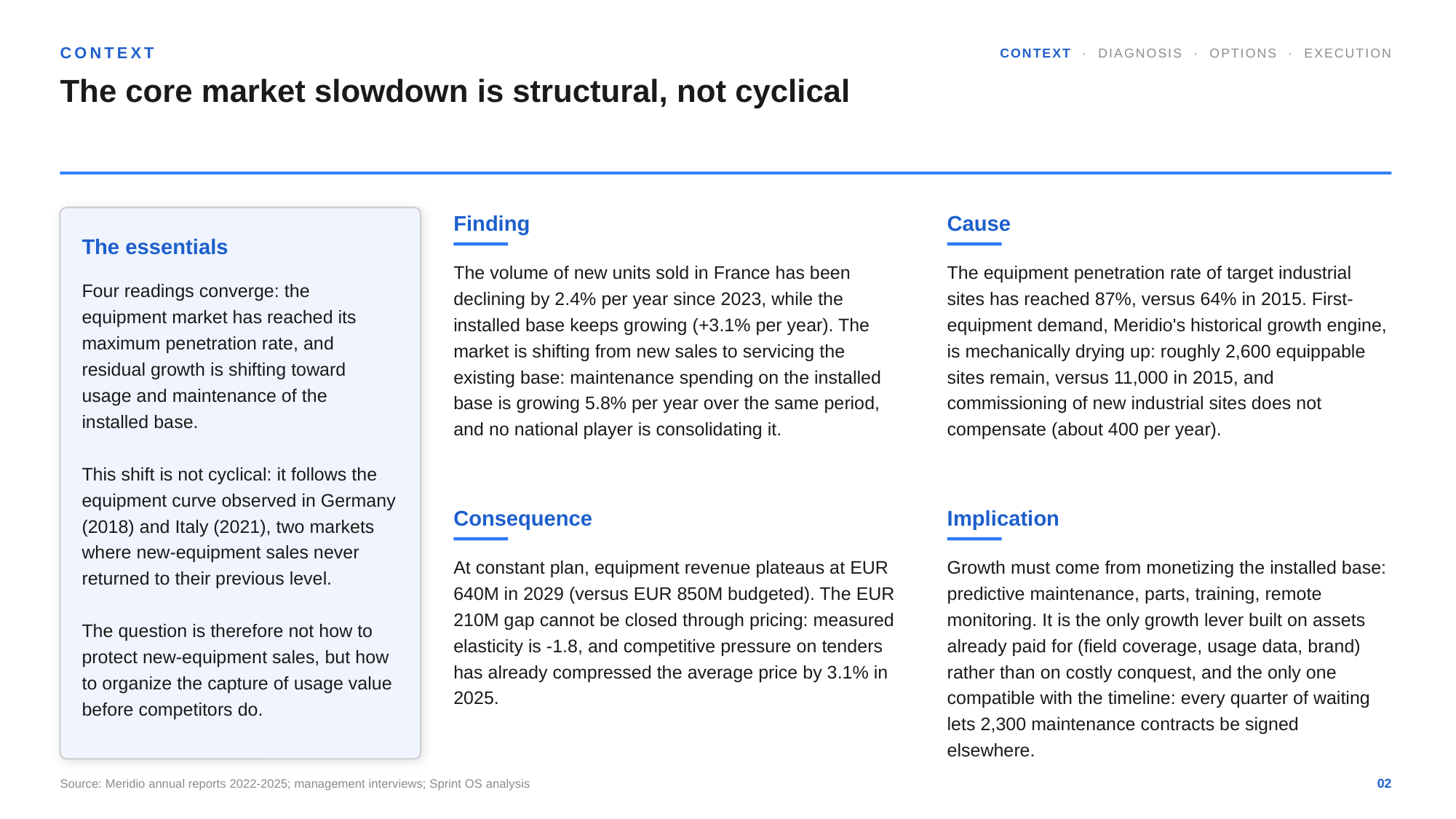

CONTEXT
CONTEXT  ·  DIAGNOSIS  ·  OPTIONS  ·  EXECUTION
The core market slowdown is structural, not cyclical

Finding
Cause
The essentials

The volume of new units sold in France has been declining by 2.4% per year since 2023, while the installed base keeps growing (+3.1% per year). The market is shifting from new sales to servicing the existing base: maintenance spending on the installed base is growing 5.8% per year over the same period, and no national player is consolidating it.
The equipment penetration rate of target industrial sites has reached 87%, versus 64% in 2015. First-equipment demand, Meridio's historical growth engine, is mechanically drying up: roughly 2,600 equippable sites remain, versus 11,000 in 2015, and commissioning of new industrial sites does not compensate (about 400 per year).
Four readings converge: the equipment market has reached its maximum penetration rate, and residual growth is shifting toward usage and maintenance of the installed base.

This shift is not cyclical: it follows the equipment curve observed in Germany (2018) and Italy (2021), two markets where new-equipment sales never returned to their previous level.

The question is therefore not how to protect new-equipment sales, but how to organize the capture of usage value before competitors do.
Consequence
Implication

At constant plan, equipment revenue plateaus at EUR 640M in 2029 (versus EUR 850M budgeted). The EUR 210M gap cannot be closed through pricing: measured elasticity is -1.8, and competitive pressure on tenders has already compressed the average price by 3.1% in 2025.
Growth must come from monetizing the installed base: predictive maintenance, parts, training, remote monitoring. It is the only growth lever built on assets already paid for (field coverage, usage data, brand) rather than on costly conquest, and the only one compatible with the timeline: every quarter of waiting lets 2,300 maintenance contracts be signed elsewhere.
Source: Meridio annual reports 2022-2025; management interviews; Sprint OS analysis
02